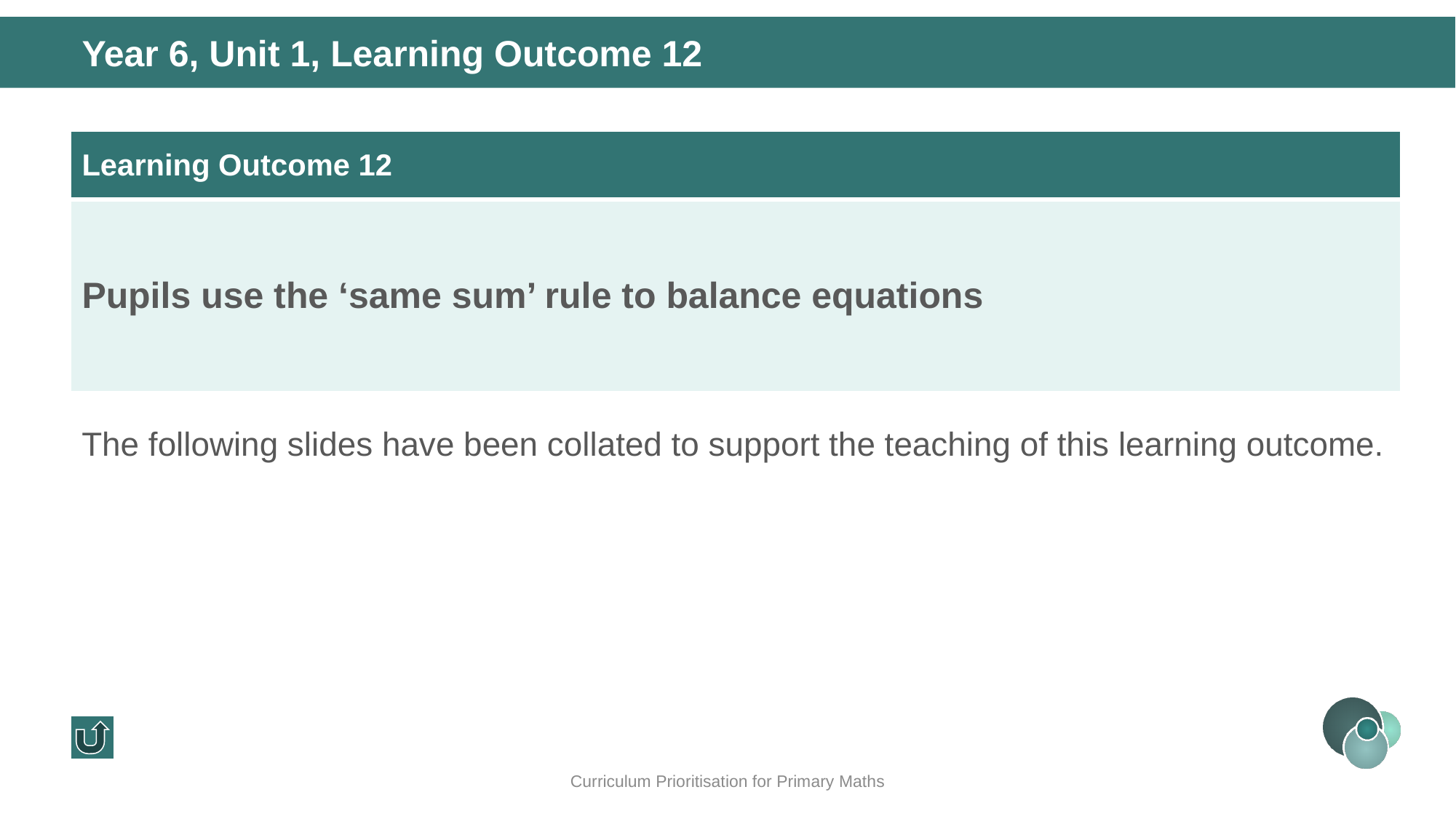

Year 6, Unit 1, Learning Outcome 12
| Learning Outcome 12 |
| --- |
| Pupils use the ‘same sum’ rule to balance equations |
The following slides have been collated to support the teaching of this learning outcome.

Curriculum Prioritisation for Primary Maths